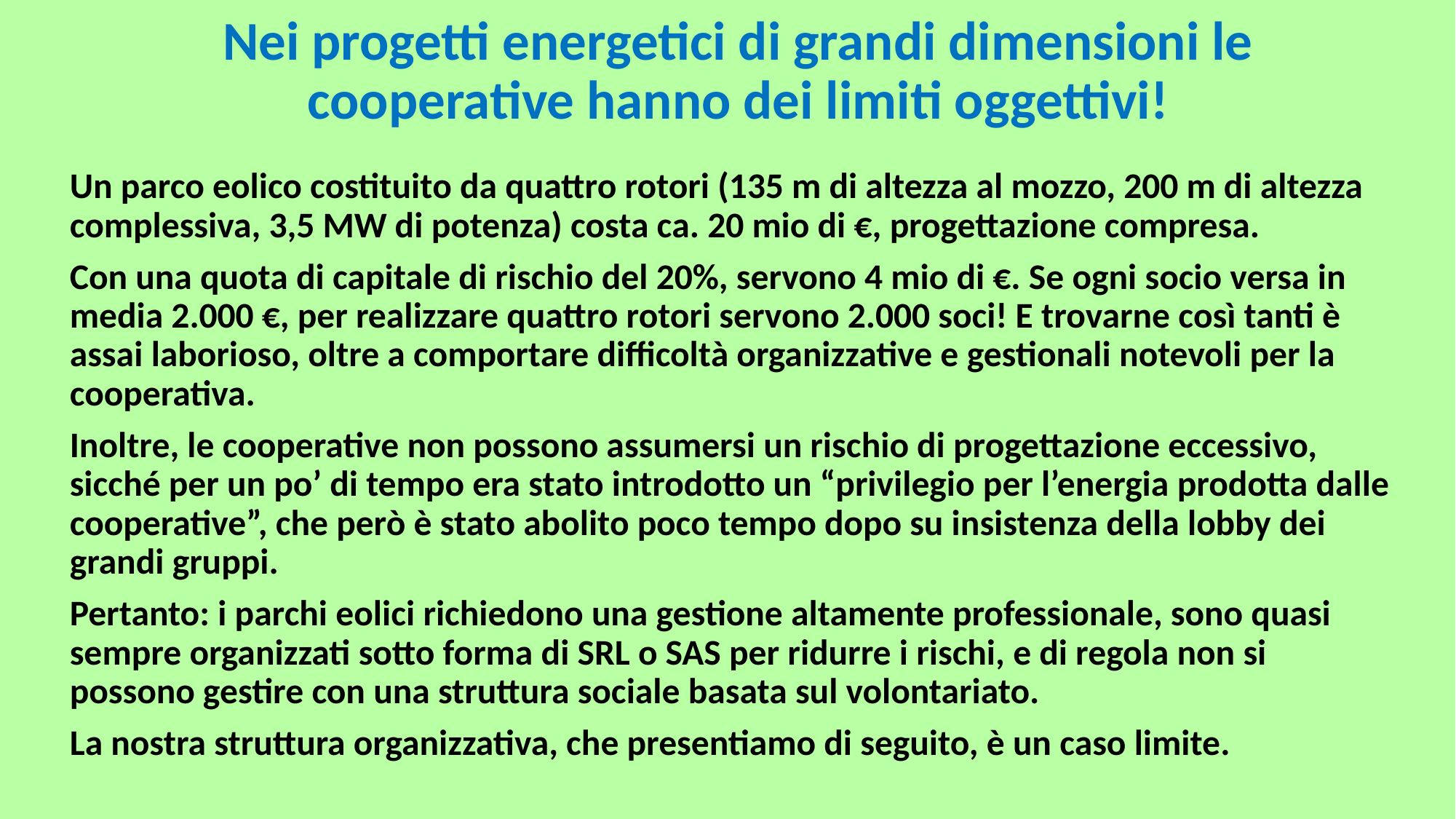

Nei progetti energetici di grandi dimensioni le cooperative hanno dei limiti oggettivi!
Un parco eolico costituito da quattro rotori (135 m di altezza al mozzo, 200 m di altezza complessiva, 3,5 MW di potenza) costa ca. 20 mio di €, progettazione compresa.
Con una quota di capitale di rischio del 20%, servono 4 mio di €. Se ogni socio versa in media 2.000 €, per realizzare quattro rotori servono 2.000 soci! E trovarne così tanti è assai laborioso, oltre a comportare difficoltà organizzative e gestionali notevoli per la cooperativa.
Inoltre, le cooperative non possono assumersi un rischio di progettazione eccessivo, sicché per un po’ di tempo era stato introdotto un “privilegio per l’energia prodotta dalle cooperative”, che però è stato abolito poco tempo dopo su insistenza della lobby dei grandi gruppi.
Pertanto: i parchi eolici richiedono una gestione altamente professionale, sono quasi sempre organizzati sotto forma di SRL o SAS per ridurre i rischi, e di regola non si possono gestire con una struttura sociale basata sul volontariato.
La nostra struttura organizzativa, che presentiamo di seguito, è un caso limite.